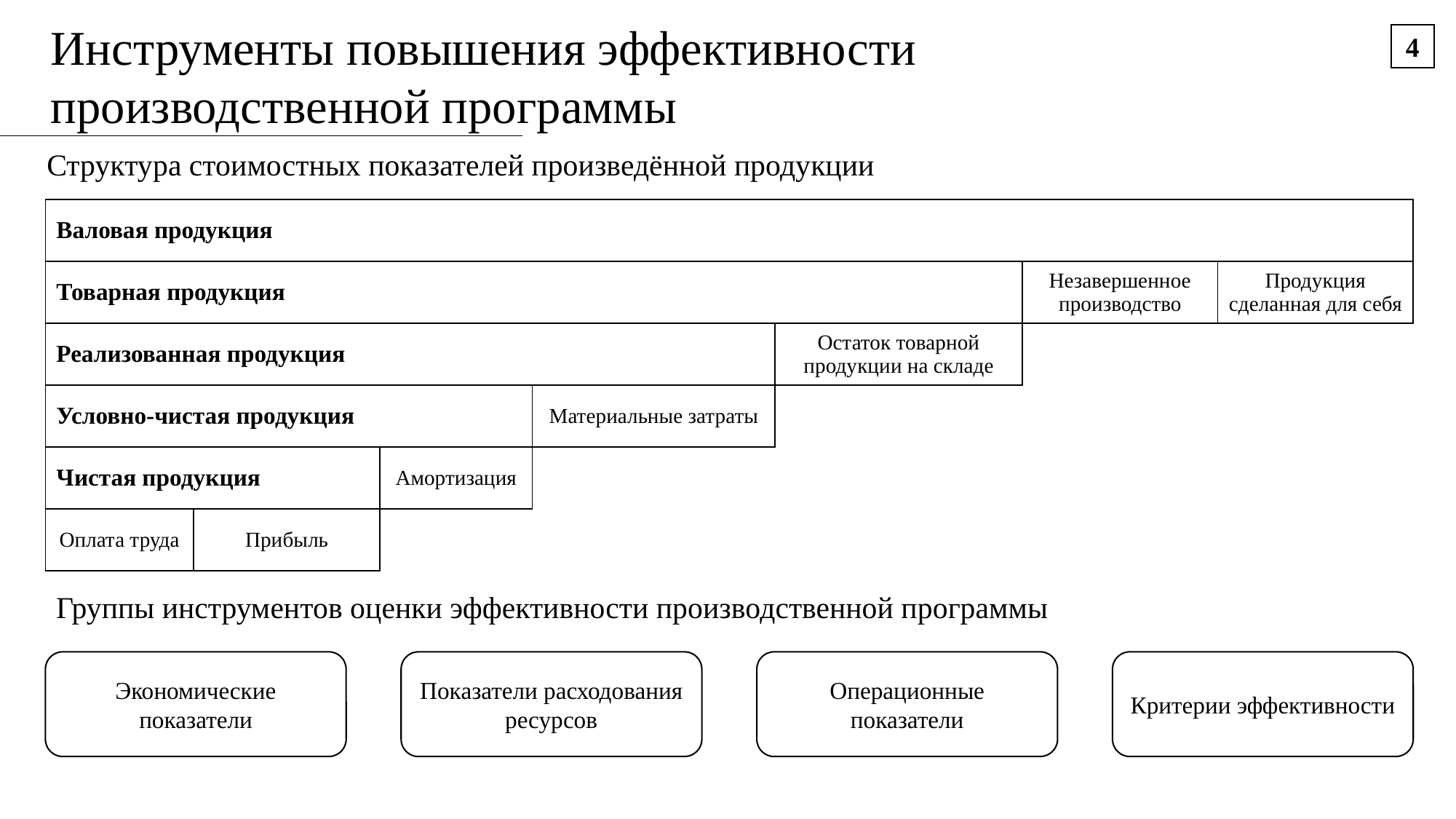

Инструменты повышения эффективности
производственной программы
4
Структура стоимостных показателей произведённой продукции
| Валовая продукция |  |  |  |  |  |  |
| --- | --- | --- | --- | --- | --- | --- |
| Товарная продукция |  |  |  |  | Незавершенное производство | Продукция сделанная для себя |
| Реализованная продукция |  |  |  | Остаток товарной продукции на складе |  |  |
| Условно-чистая продукция |  |  | Материальные затраты |  |  |  |
| Чистая продукция |  | Амортизация |  |  |  |  |
| Оплата труда | Прибыль |  |  |  |  |  |
Группы инструментов оценки эффективности производственной программы
Экономические показатели
Показатели расходования ресурсов
Операционные показатели
Критерии эффективности